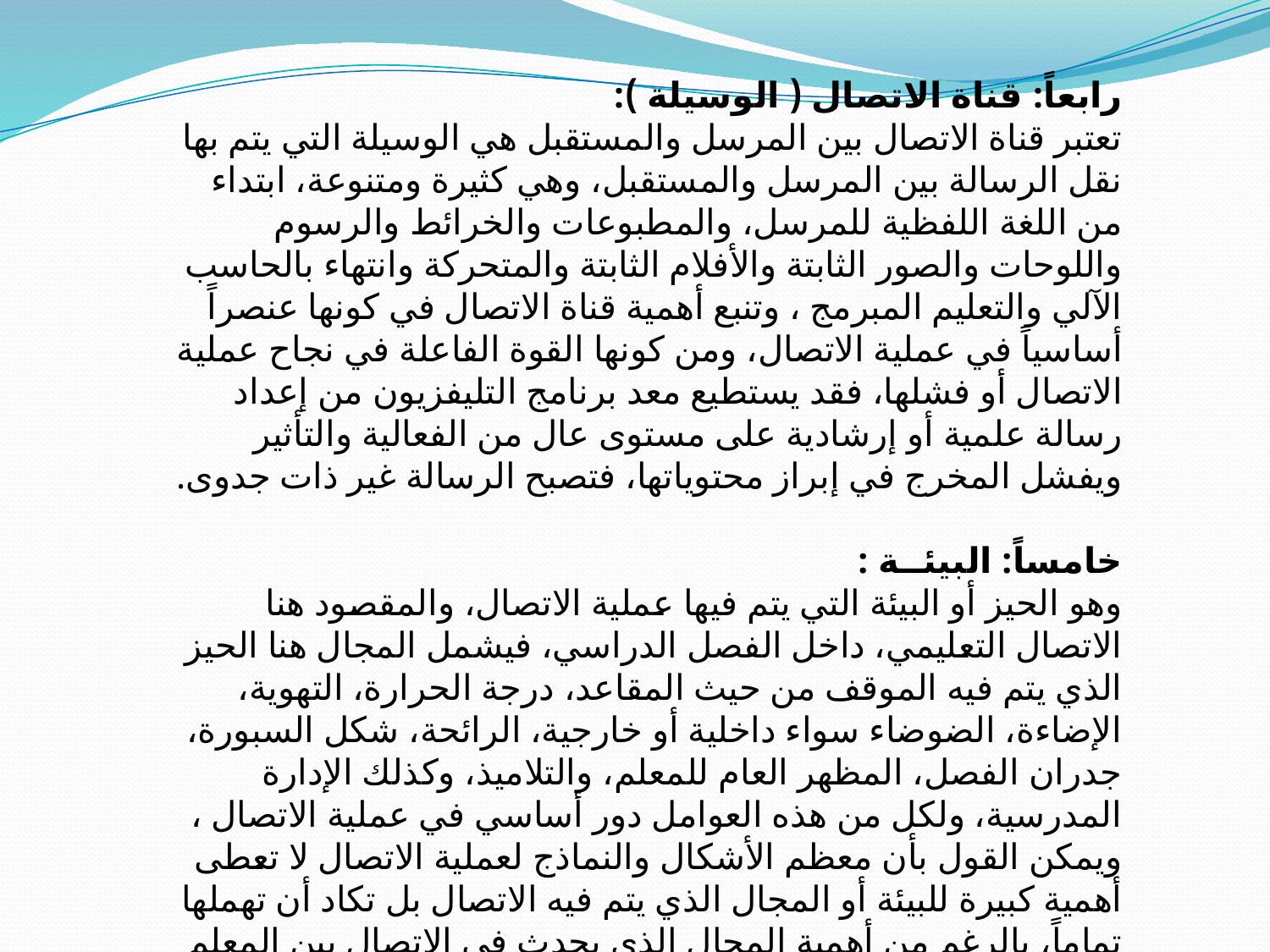

رابعاً: قناة الاتصال ( الوسيلة ):
تعتبر قناة الاتصال بين المرسل والمستقبل هي الوسيلة التي يتم بها نقل الرسالة بين المرسل والمستقبل، وهي كثيرة ومتنوعة، ابتداء من اللغة اللفظية للمرسل، والمطبوعات والخرائط والرسوم واللوحات والصور الثابتة والأفلام الثابتة والمتحركة وانتهاء بالحاسب الآلي والتعليم المبرمج ، وتنبع أهمية قناة الاتصال في كونها عنصراً أساسياً في عملية الاتصال، ومن كونها القوة الفاعلة في نجاح عملية الاتصال أو فشلها، فقد يستطيع معد برنامج التليفزيون من إعداد رسالة علمية أو إرشادية على مستوى عال من الفعالية والتأثير ويفشل المخرج في إبراز محتوياتها، فتصبح الرسالة غير ذات جدوى.

خامساً: البيئــة :
وهو الحيز أو البيئة التي يتم فيها عملية الاتصال، والمقصود هنا الاتصال التعليمي، داخل الفصل الدراسي، فيشمل المجال هنا الحيز الذي يتم فيه الموقف من حيث المقاعد، درجة الحرارة، التهوية، الإضاءة، الضوضاء سواء داخلية أو خارجية، الرائحة، شكل السبورة، جدران الفصل، المظهر العام للمعلم، والتلاميذ، وكذلك الإدارة المدرسية، ولكل من هذه العوامل دور أساسي في عملية الاتصال ، ويمكن القول بأن معظم الأشكال والنماذج لعملية الاتصال لا تعطى أهمية كبيرة للبيئة أو المجال الذي يتم فيه الاتصال بل تكاد أن تهملها تماماً، بالرغم من أهمية المجال الذي يحدث في الاتصال بين المعلم والتلميذ.